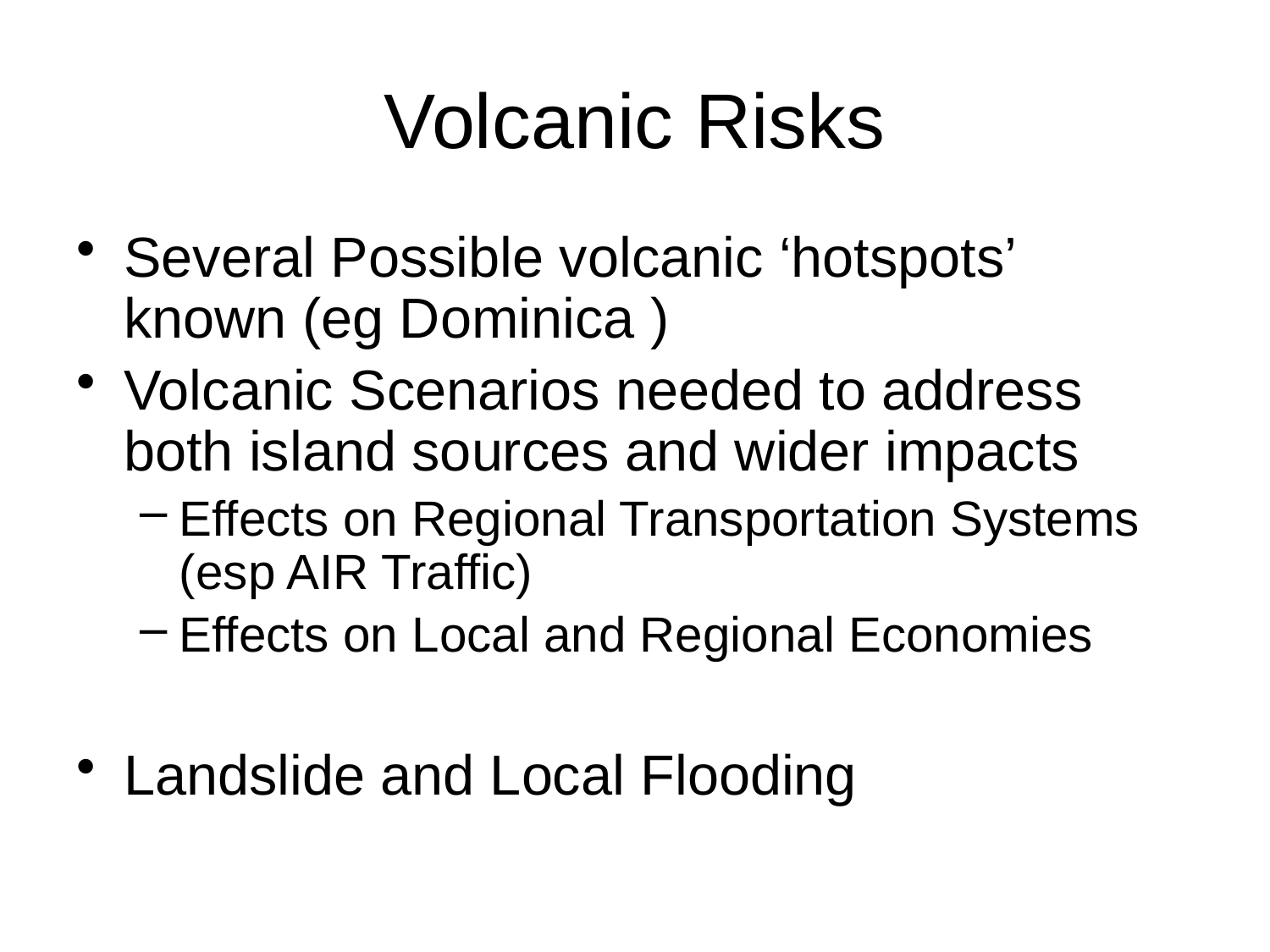

# Volcanic Risks
Several Possible volcanic ‘hotspots’ known (eg Dominica )
Volcanic Scenarios needed to address both island sources and wider impacts
Effects on Regional Transportation Systems  (esp AIR Traffic)
Effects on Local and Regional Economies

Landslide and Local Flooding